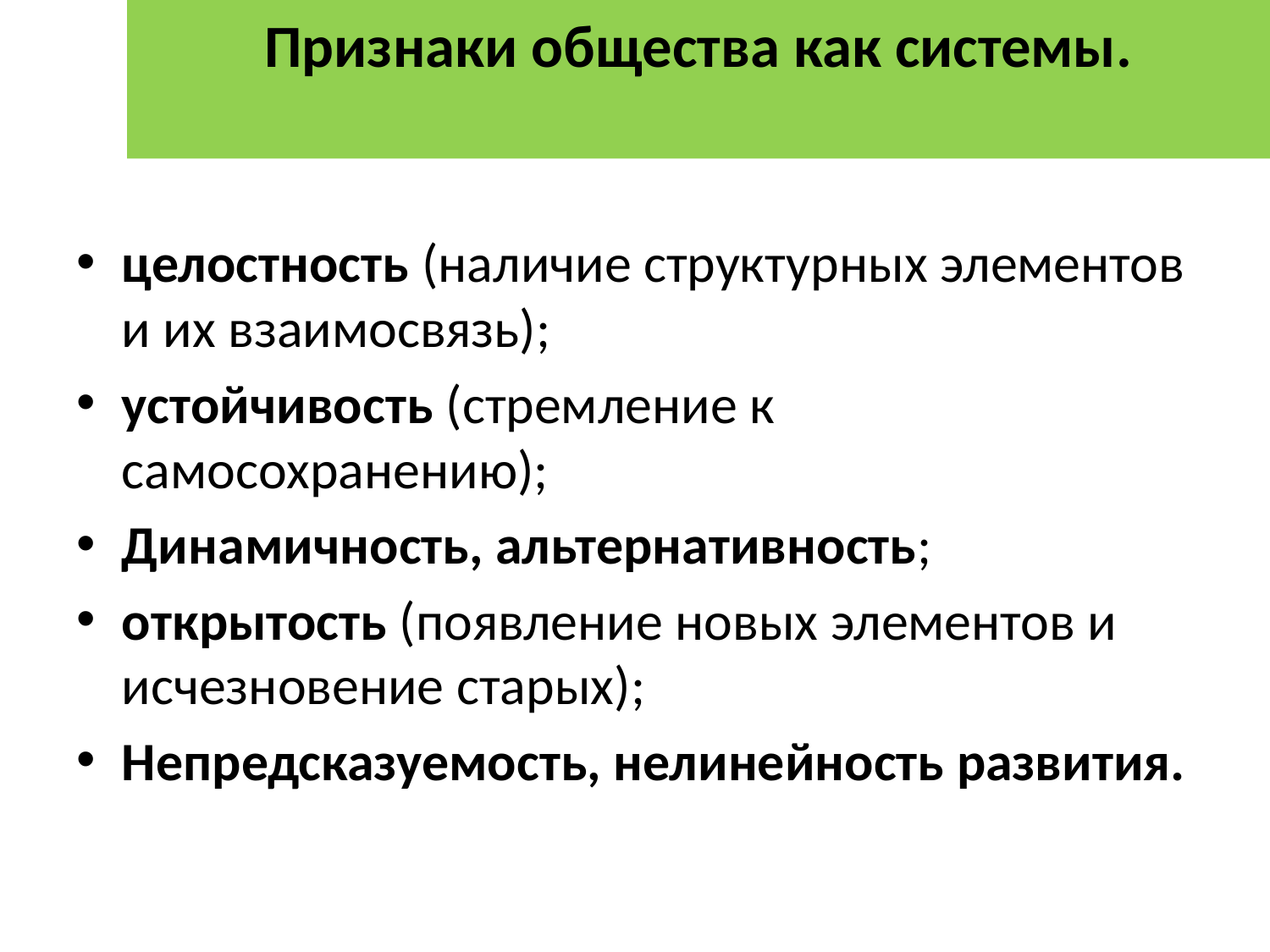

# Признаки общества как системы.
целостность (наличие структурных элементов и их взаимосвязь);
устойчивость (стремление к самосохранению);
Динамичность, альтернативность;
открытость (появление новых элементов и исчезновение старых);
Непредсказуемость, нелинейность развития.